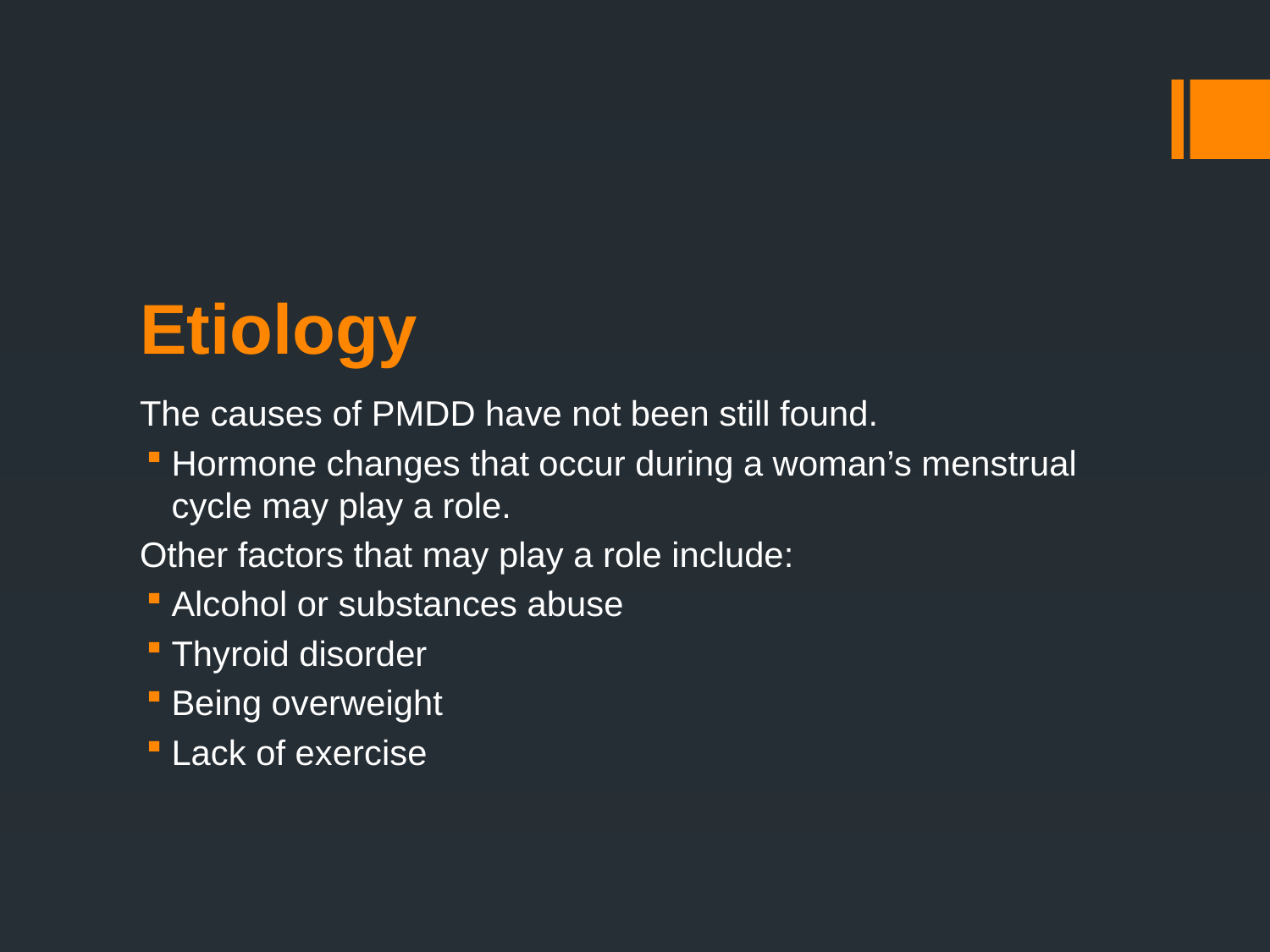

# Etiology
The causes of PMDD have not been still found.
Hormone changes that occur during a woman’s menstrual cycle may play a role.
Other factors that may play a role include:
Alcohol or substances abuse
Thyroid disorder
Being overweight
Lack of exercise